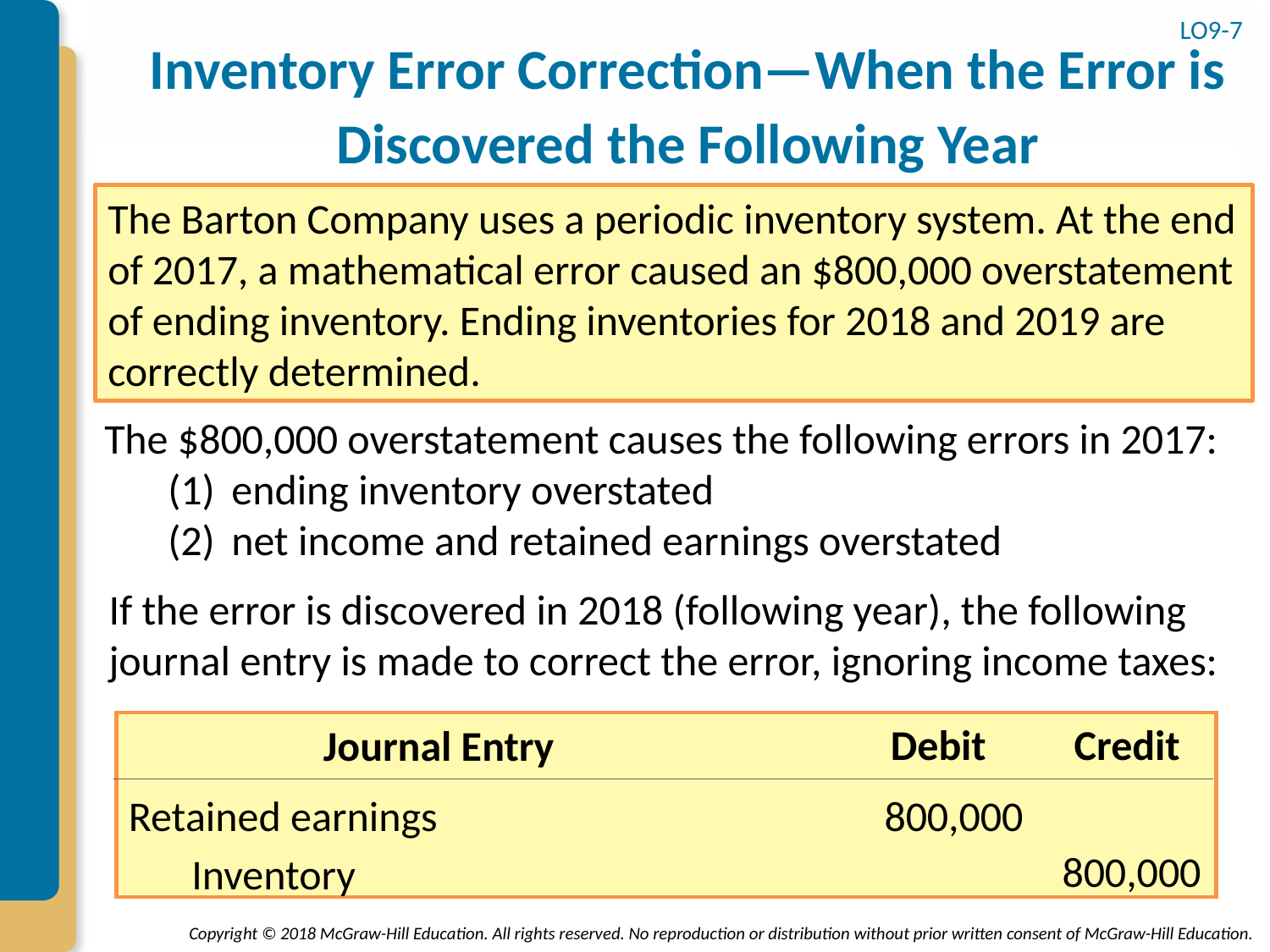

# Inventory Error Correction—When the Error is Discovered the Following Year
LO9-7
The Barton Company uses a periodic inventory system. At the end of 2017, a mathematical error caused an $800,000 overstatement of ending inventory. Ending inventories for 2018 and 2019 are correctly determined.
The $800,000 overstatement causes the following errors in 2017:
ending inventory overstated
net income and retained earnings overstated
If the error is discovered in 2018 (following year), the following journal entry is made to correct the error, ignoring income taxes:
Debit
Credit
Journal Entry

Retained earnings
800,000
800,000
Inventory